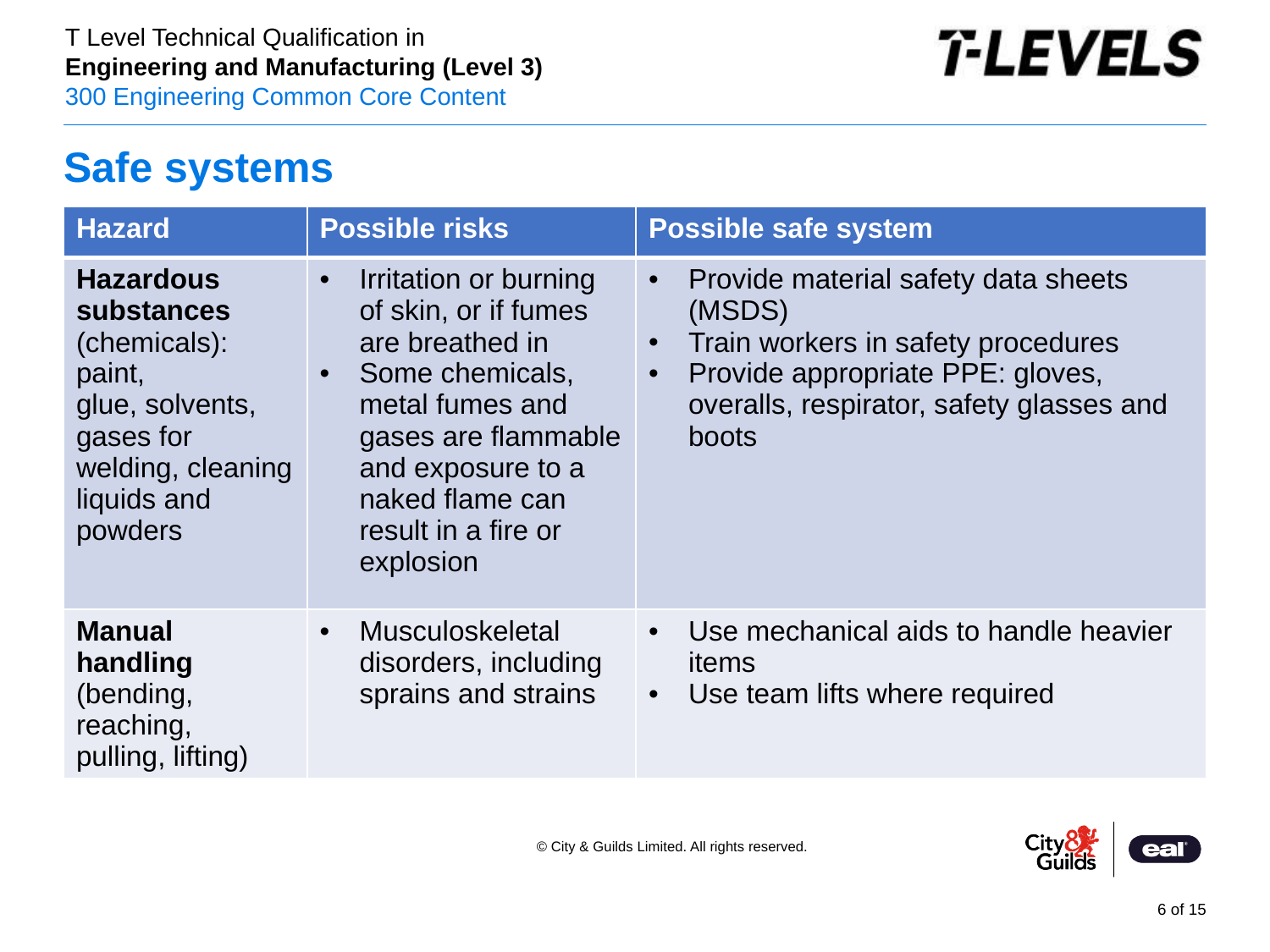

# Safe systems
| Hazard | Possible risks | Possible safe system |
| --- | --- | --- |
| Hazardous substances (chemicals): paint, glue, solvents, gases for welding, cleaning liquids and powders | Irritation or burning of skin, or if fumes are breathed in Some chemicals, metal fumes and gases are flammable and exposure to a naked flame can result in a fire or explosion | Provide material safety data sheets (MSDS) Train workers in safety procedures Provide appropriate PPE: gloves, overalls, respirator, safety glasses and boots |
| Manual handling (bending, reaching, pulling, lifting) | Musculoskeletal disorders, including sprains and strains | Use mechanical aids to handle heavier items Use team lifts where required |